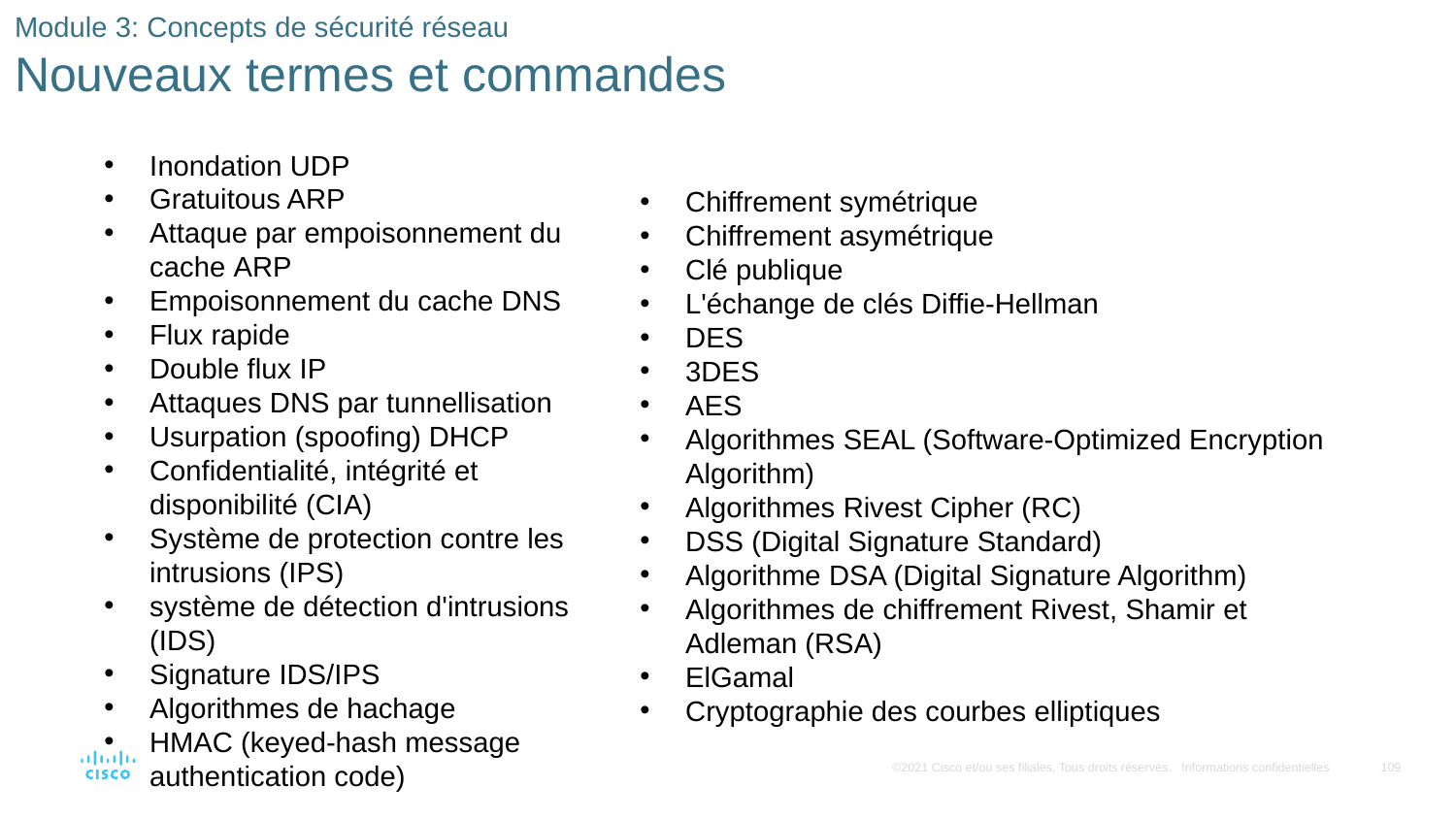

# Module 3: Concepts de sécurité réseau Nouveaux termes et commandes
Inondation UDP
Gratuitous ARP
Attaque par empoisonnement du cache ARP
Empoisonnement du cache DNS
Flux rapide
Double flux IP
Attaques DNS par tunnellisation
Usurpation (spoofing) DHCP
Confidentialité, intégrité et disponibilité (CIA)
Système de protection contre les intrusions (IPS)
système de détection d'intrusions (IDS)
Signature IDS/IPS
Algorithmes de hachage
HMAC (keyed-hash message authentication code)
Chiffrement symétrique
Chiffrement asymétrique
Clé publique
L'échange de clés Diffie-Hellman
DES
3DES
AES
Algorithmes SEAL (Software-Optimized Encryption Algorithm)
Algorithmes Rivest Cipher (RC)
DSS (Digital Signature Standard)
Algorithme DSA (Digital Signature Algorithm)
Algorithmes de chiffrement Rivest, Shamir et Adleman (RSA)
ElGamal
Cryptographie des courbes elliptiques